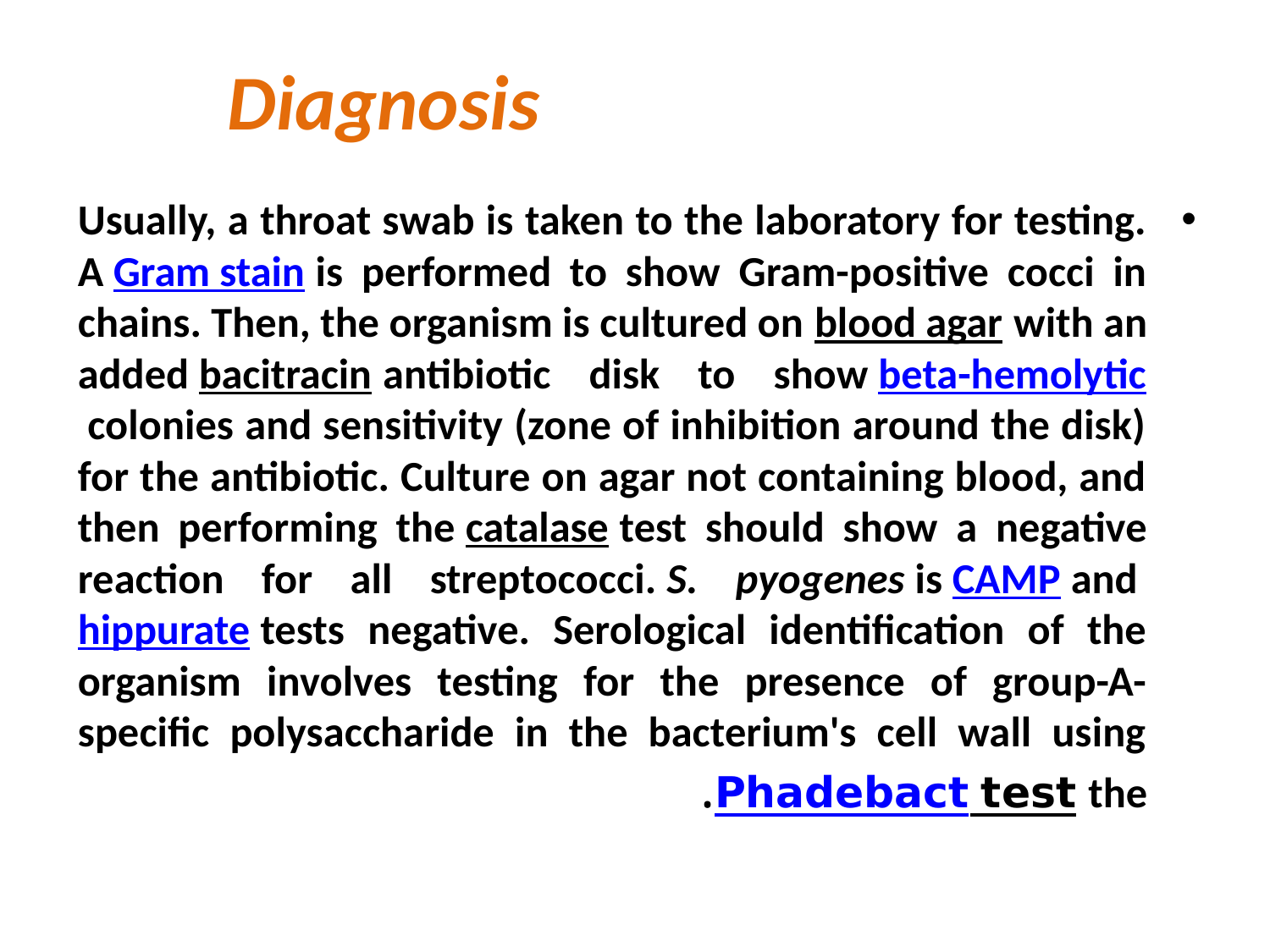

Diagnosis
Usually, a throat swab is taken to the laboratory for testing. A Gram stain is performed to show Gram-positive cocci in chains. Then, the organism is cultured on blood agar with an added bacitracin antibiotic disk to show beta-hemolytic colonies and sensitivity (zone of inhibition around the disk) for the antibiotic. Culture on agar not containing blood, and then performing the catalase test should show a negative reaction for all streptococci. S. pyogenes is CAMP and hippurate tests negative. Serological identification of the organism involves testing for the presence of group-A-specific polysaccharide in the bacterium's cell wall using the Phadebact test.